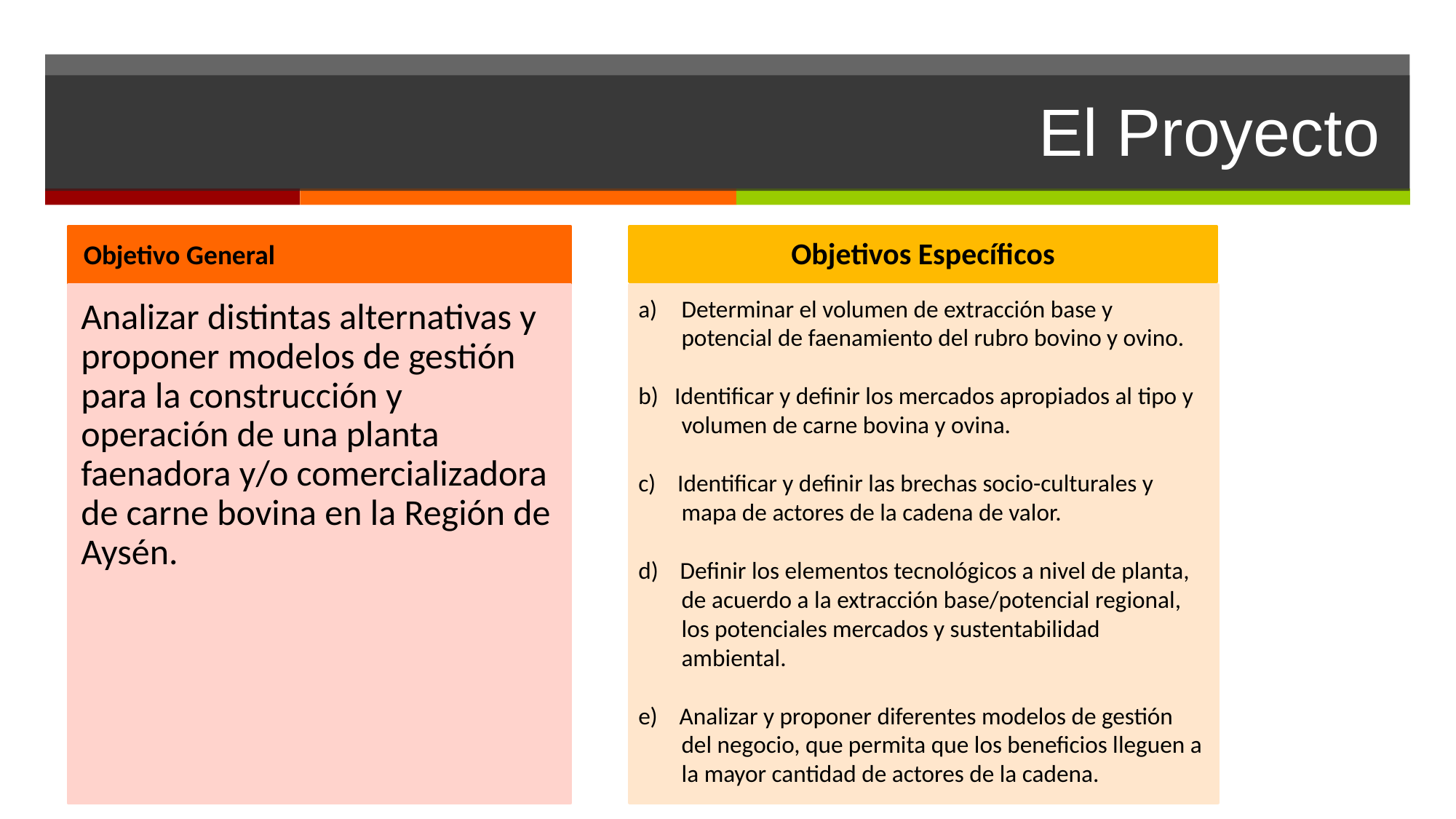

# El Proyecto
Objetivo General

Objetivos Específicos

Determinar el volumen de extracción base y potencial de faenamiento del rubro bovino y ovino.

b)   Identificar y definir los mercados apropiados al tipo y volumen de carne bovina y ovina.

c)    Identificar y definir las brechas socio-culturales y mapa de actores de la cadena de valor.

d)    Definir los elementos tecnológicos a nivel de planta, de acuerdo a la extracción base/potencial regional, los potenciales mercados y sustentabilidad ambiental.

e)    Analizar y proponer diferentes modelos de gestión del negocio, que permita que los beneficios lleguen a la mayor cantidad de actores de la cadena.
Analizar distintas alternativas y proponer modelos de gestión para la construcción y operación de una planta faenadora y/o comercializadora de carne bovina en la Región de Aysén.